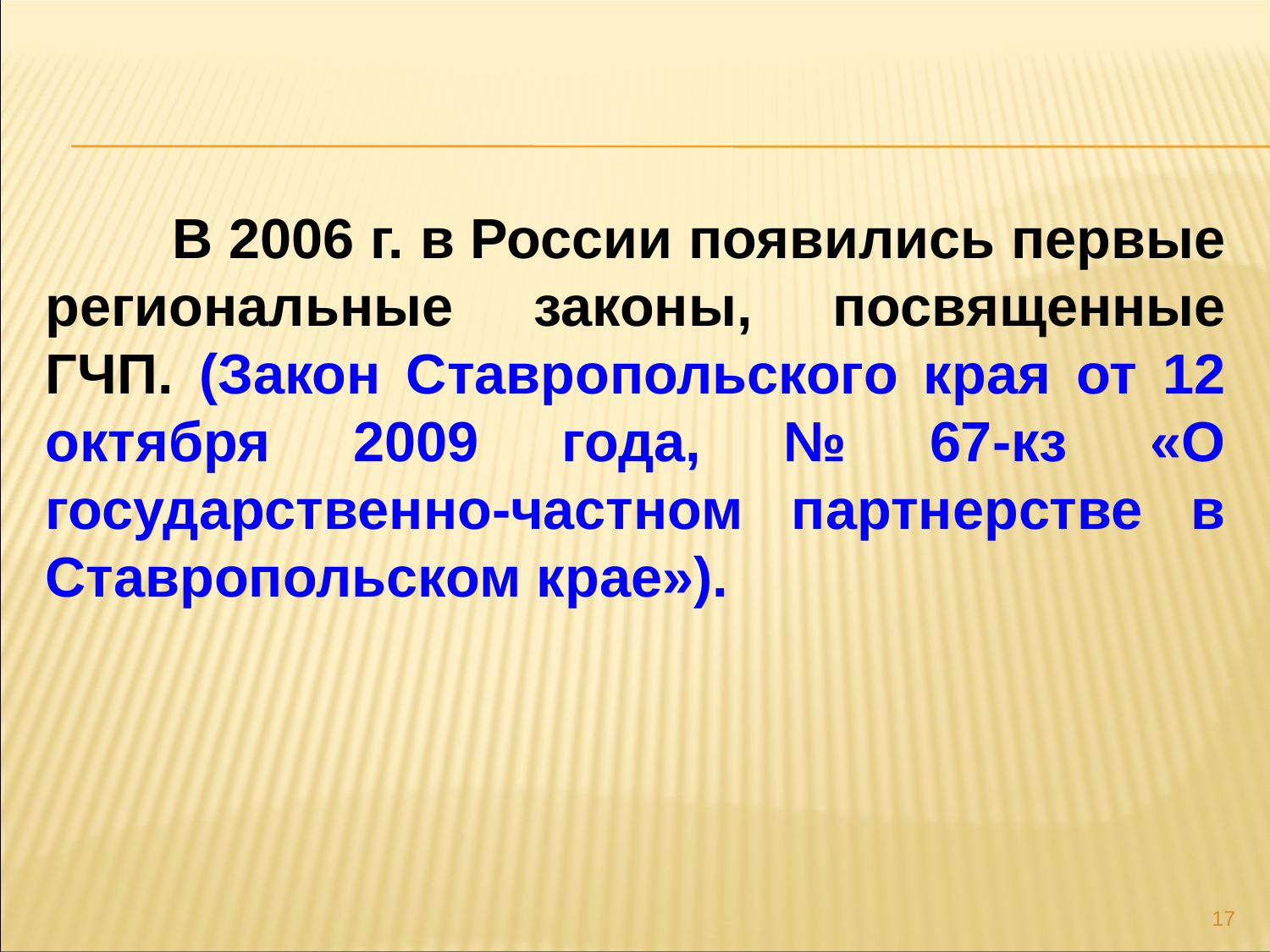

В 2006 г. в России появились первые региональные законы, посвященные ГЧП. (Закон Ставропольского края от 12 октября 2009 года, № 67-кз «О государственно-частном партнерстве в Ставропольском крае»).
17